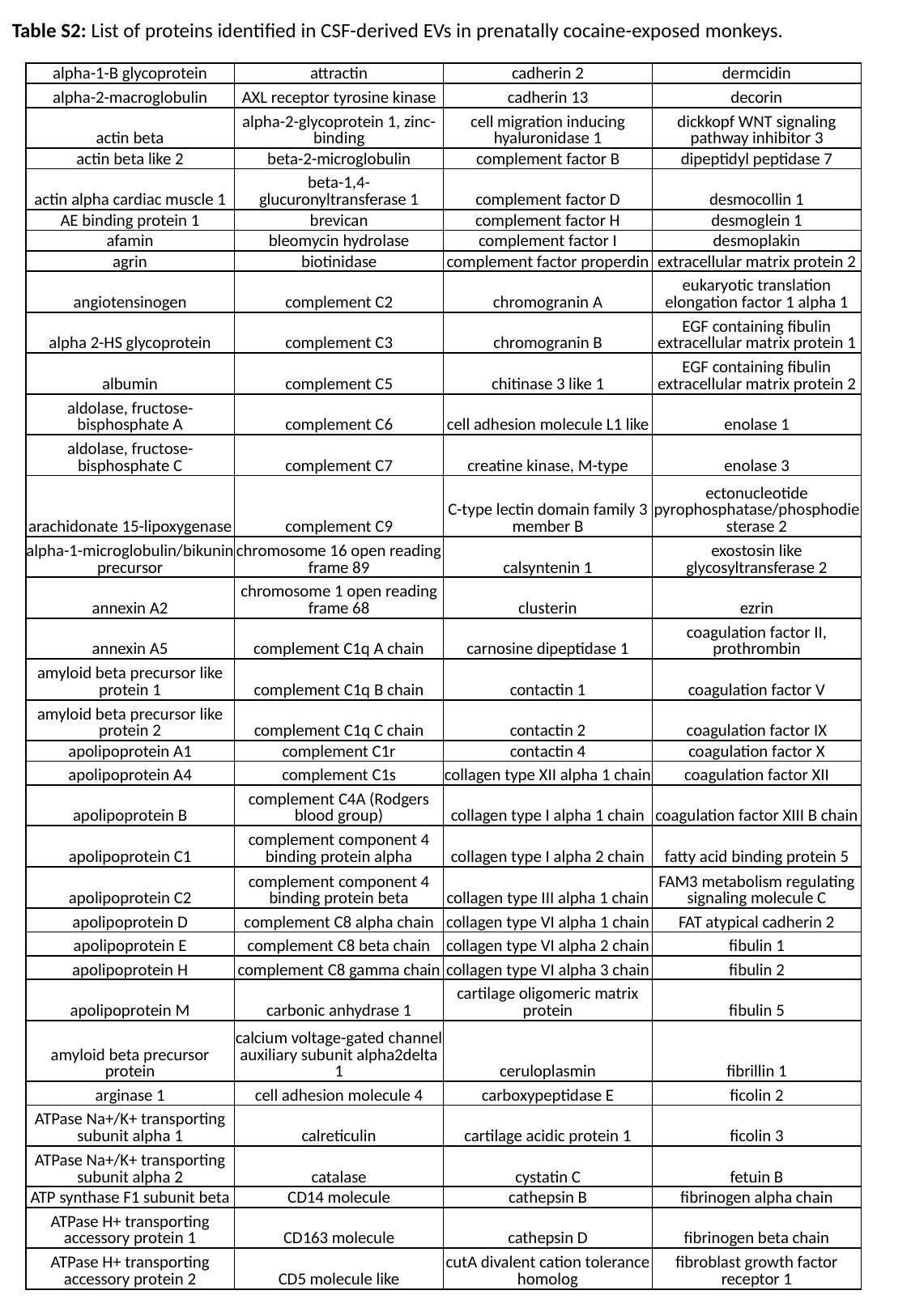

Table S2: List of proteins identified in CSF-derived EVs in prenatally cocaine-exposed monkeys.
| alpha-1-B glycoprotein | attractin | cadherin 2 | dermcidin |
| --- | --- | --- | --- |
| alpha-2-macroglobulin | AXL receptor tyrosine kinase | cadherin 13 | decorin |
| actin beta | alpha-2-glycoprotein 1, zinc-binding | cell migration inducing hyaluronidase 1 | dickkopf WNT signaling pathway inhibitor 3 |
| actin beta like 2 | beta-2-microglobulin | complement factor B | dipeptidyl peptidase 7 |
| actin alpha cardiac muscle 1 | beta-1,4-glucuronyltransferase 1 | complement factor D | desmocollin 1 |
| AE binding protein 1 | brevican | complement factor H | desmoglein 1 |
| afamin | bleomycin hydrolase | complement factor I | desmoplakin |
| agrin | biotinidase | complement factor properdin | extracellular matrix protein 2 |
| angiotensinogen | complement C2 | chromogranin A | eukaryotic translation elongation factor 1 alpha 1 |
| alpha 2-HS glycoprotein | complement C3 | chromogranin B | EGF containing fibulin extracellular matrix protein 1 |
| albumin | complement C5 | chitinase 3 like 1 | EGF containing fibulin extracellular matrix protein 2 |
| aldolase, fructose-bisphosphate A | complement C6 | cell adhesion molecule L1 like | enolase 1 |
| aldolase, fructose-bisphosphate C | complement C7 | creatine kinase, M-type | enolase 3 |
| arachidonate 15-lipoxygenase | complement C9 | C-type lectin domain family 3 member B | ectonucleotide pyrophosphatase/phosphodiesterase 2 |
| alpha-1-microglobulin/bikunin precursor | chromosome 16 open reading frame 89 | calsyntenin 1 | exostosin like glycosyltransferase 2 |
| annexin A2 | chromosome 1 open reading frame 68 | clusterin | ezrin |
| annexin A5 | complement C1q A chain | carnosine dipeptidase 1 | coagulation factor II, prothrombin |
| amyloid beta precursor like protein 1 | complement C1q B chain | contactin 1 | coagulation factor V |
| amyloid beta precursor like protein 2 | complement C1q C chain | contactin 2 | coagulation factor IX |
| apolipoprotein A1 | complement C1r | contactin 4 | coagulation factor X |
| apolipoprotein A4 | complement C1s | collagen type XII alpha 1 chain | coagulation factor XII |
| apolipoprotein B | complement C4A (Rodgers blood group) | collagen type I alpha 1 chain | coagulation factor XIII B chain |
| apolipoprotein C1 | complement component 4 binding protein alpha | collagen type I alpha 2 chain | fatty acid binding protein 5 |
| apolipoprotein C2 | complement component 4 binding protein beta | collagen type III alpha 1 chain | FAM3 metabolism regulating signaling molecule C |
| apolipoprotein D | complement C8 alpha chain | collagen type VI alpha 1 chain | FAT atypical cadherin 2 |
| apolipoprotein E | complement C8 beta chain | collagen type VI alpha 2 chain | fibulin 1 |
| apolipoprotein H | complement C8 gamma chain | collagen type VI alpha 3 chain | fibulin 2 |
| apolipoprotein M | carbonic anhydrase 1 | cartilage oligomeric matrix protein | fibulin 5 |
| amyloid beta precursor protein | calcium voltage-gated channel auxiliary subunit alpha2delta 1 | ceruloplasmin | fibrillin 1 |
| arginase 1 | cell adhesion molecule 4 | carboxypeptidase E | ficolin 2 |
| ATPase Na+/K+ transporting subunit alpha 1 | calreticulin | cartilage acidic protein 1 | ficolin 3 |
| ATPase Na+/K+ transporting subunit alpha 2 | catalase | cystatin C | fetuin B |
| ATP synthase F1 subunit beta | CD14 molecule | cathepsin B | fibrinogen alpha chain |
| ATPase H+ transporting accessory protein 1 | CD163 molecule | cathepsin D | fibrinogen beta chain |
| ATPase H+ transporting accessory protein 2 | CD5 molecule like | cutA divalent cation tolerance homolog | fibroblast growth factor receptor 1 |